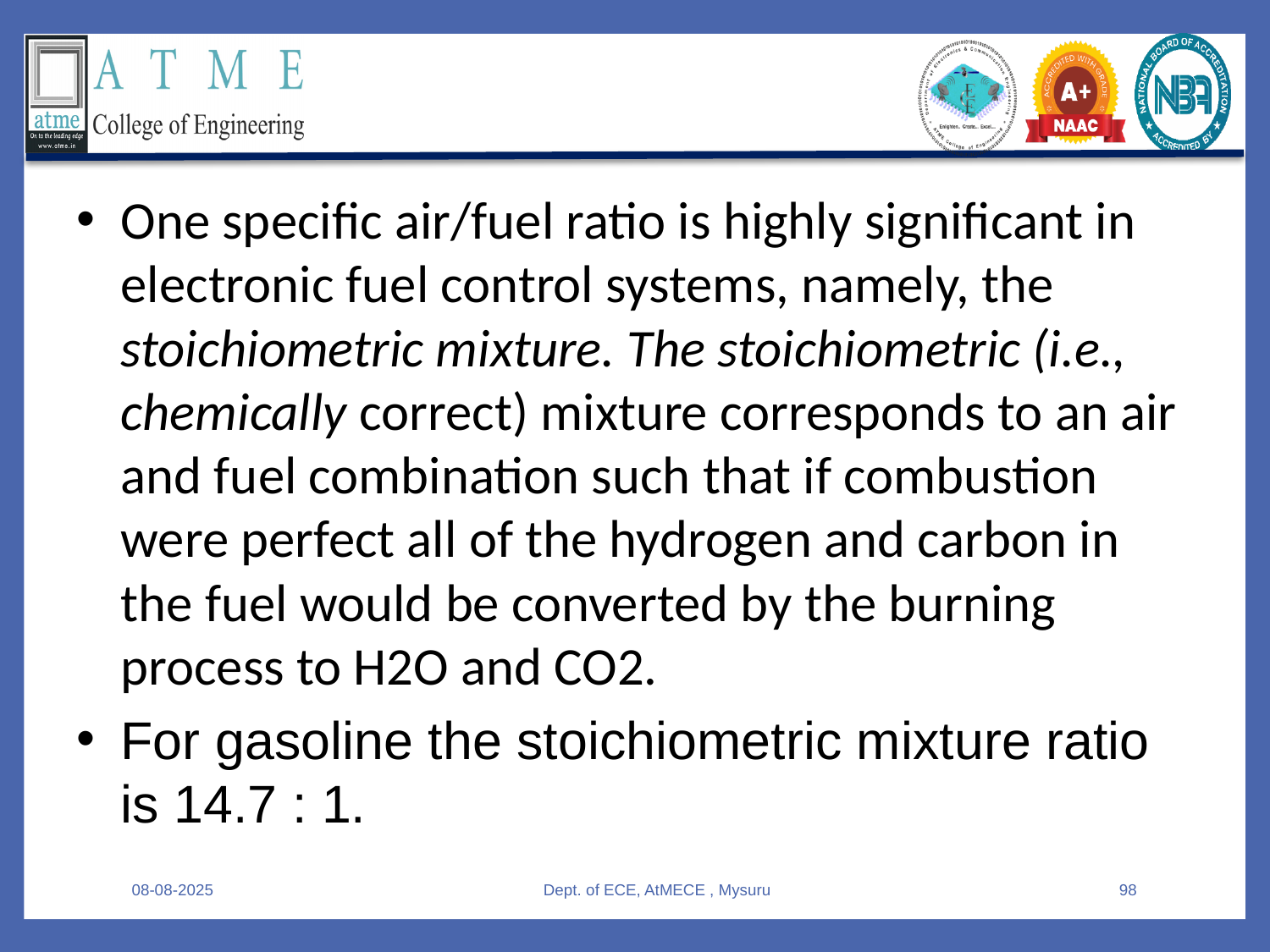

One specific air/fuel ratio is highly significant in electronic fuel control systems, namely, the stoichiometric mixture. The stoichiometric (i.e., chemically correct) mixture corresponds to an air and fuel combination such that if combustion were perfect all of the hydrogen and carbon in the fuel would be converted by the burning process to H2O and CO2.
For gasoline the stoichiometric mixture ratio is 14.7 : 1.

08-08-2025
Dept. of ECE, AtMECE , Mysuru
98